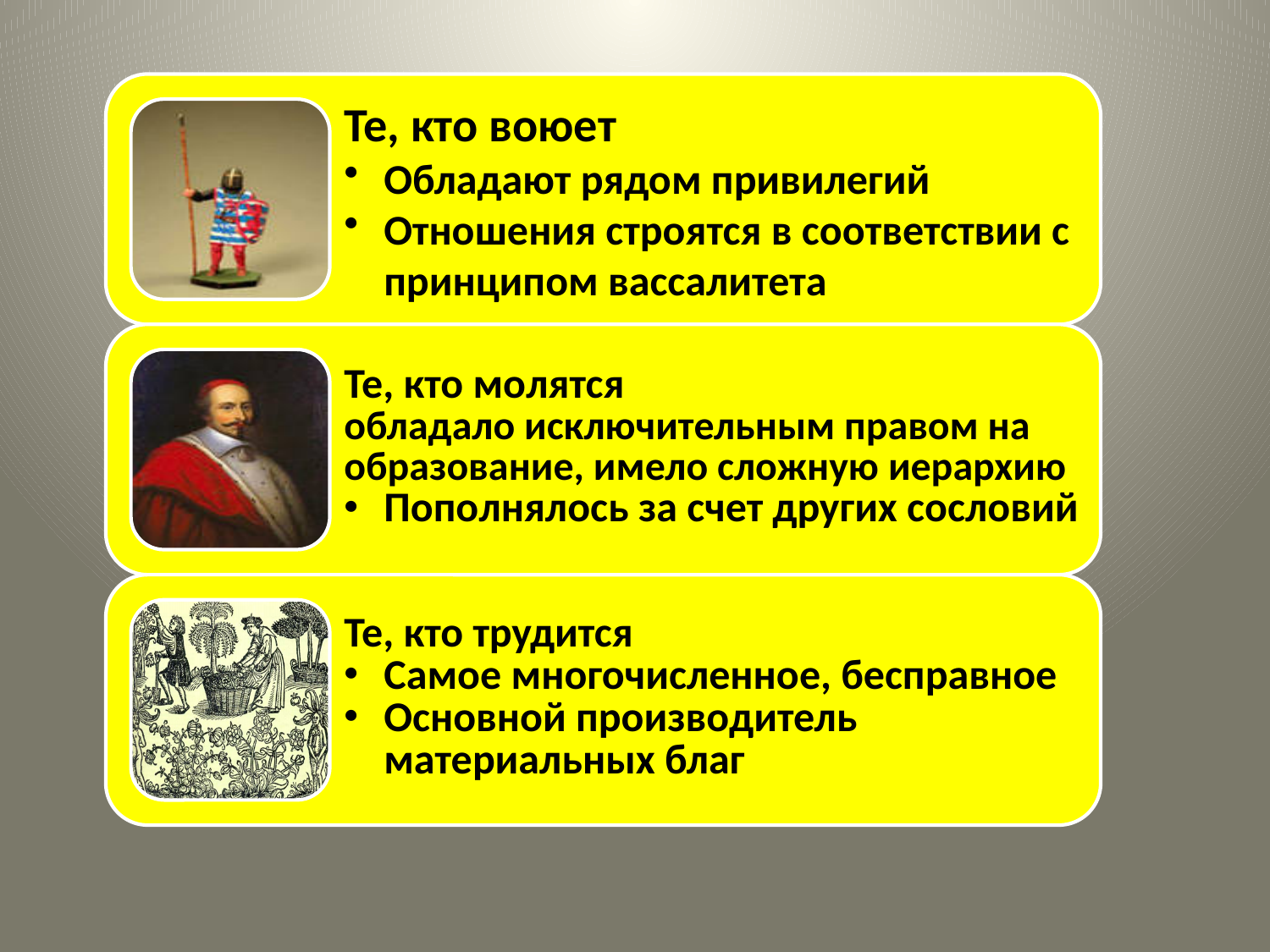

Те, кто воюет
Обладают рядом привилегий
Отношения строятся в соответствии с принципом вассалитета
Те, кто молятся
обладало исключительным правом на образование, имело сложную иерархию
Пополнялось за счет других сословий
Те, кто трудится
Самое многочисленное, бесправное
Основной производитель материальных благ